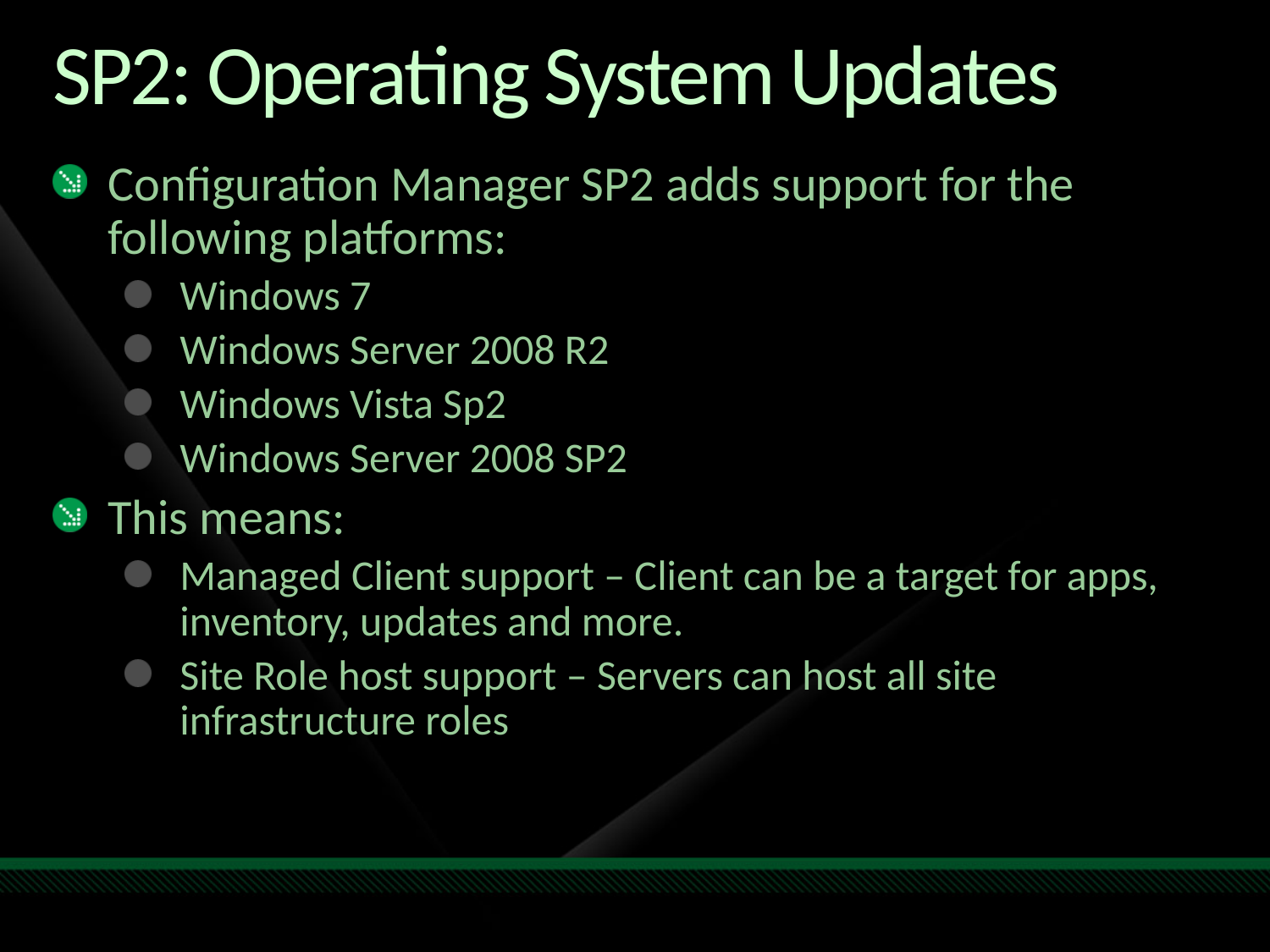

# SP2: Operating System Updates
Configuration Manager SP2 adds support for the following platforms:
Windows 7
Windows Server 2008 R2
Windows Vista Sp2
Windows Server 2008 SP2
This means:
Managed Client support – Client can be a target for apps, inventory, updates and more.
Site Role host support – Servers can host all site infrastructure roles